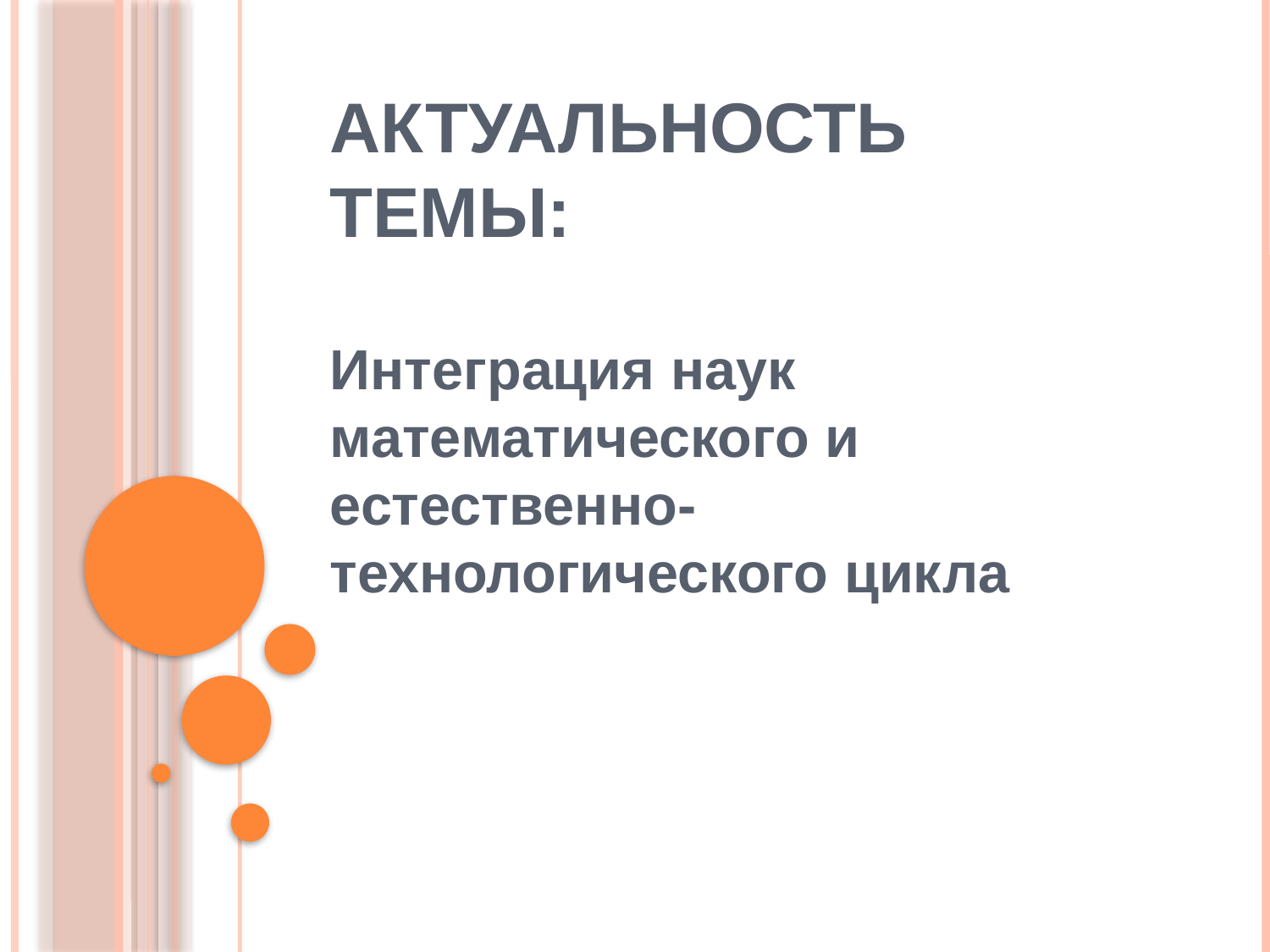

# Актуальность темы:
Интеграция наук математического и естественно-технологического цикла